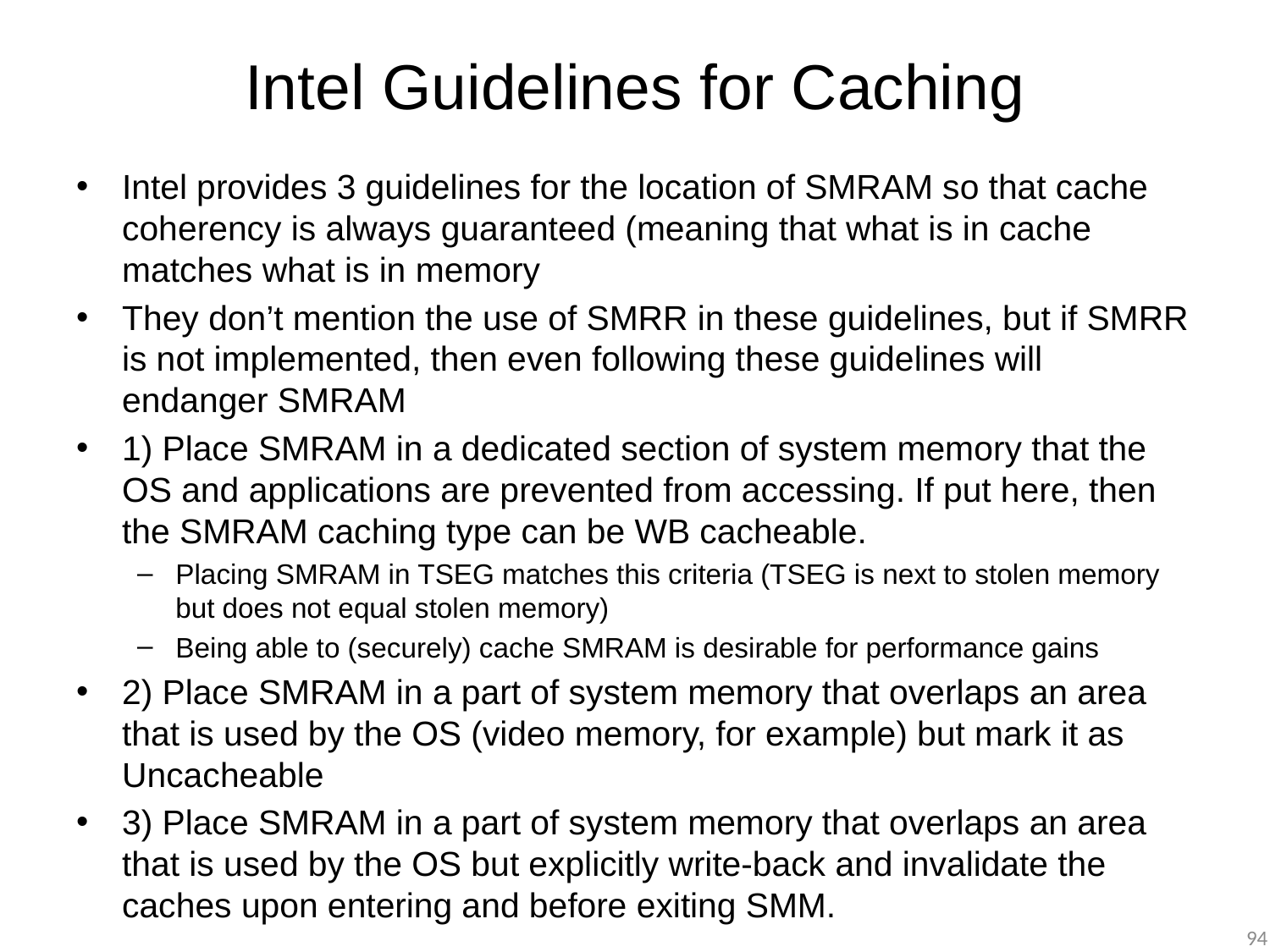

# Intel Guidelines for Caching
Intel provides 3 guidelines for the location of SMRAM so that cache coherency is always guaranteed (meaning that what is in cache matches what is in memory
They don’t mention the use of SMRR in these guidelines, but if SMRR is not implemented, then even following these guidelines will endanger SMRAM
1) Place SMRAM in a dedicated section of system memory that the OS and applications are prevented from accessing. If put here, then the SMRAM caching type can be WB cacheable.
Placing SMRAM in TSEG matches this criteria (TSEG is next to stolen memory but does not equal stolen memory)
Being able to (securely) cache SMRAM is desirable for performance gains
2) Place SMRAM in a part of system memory that overlaps an area that is used by the OS (video memory, for example) but mark it as Uncacheable
3) Place SMRAM in a part of system memory that overlaps an area that is used by the OS but explicitly write-back and invalidate the caches upon entering and before exiting SMM.
94